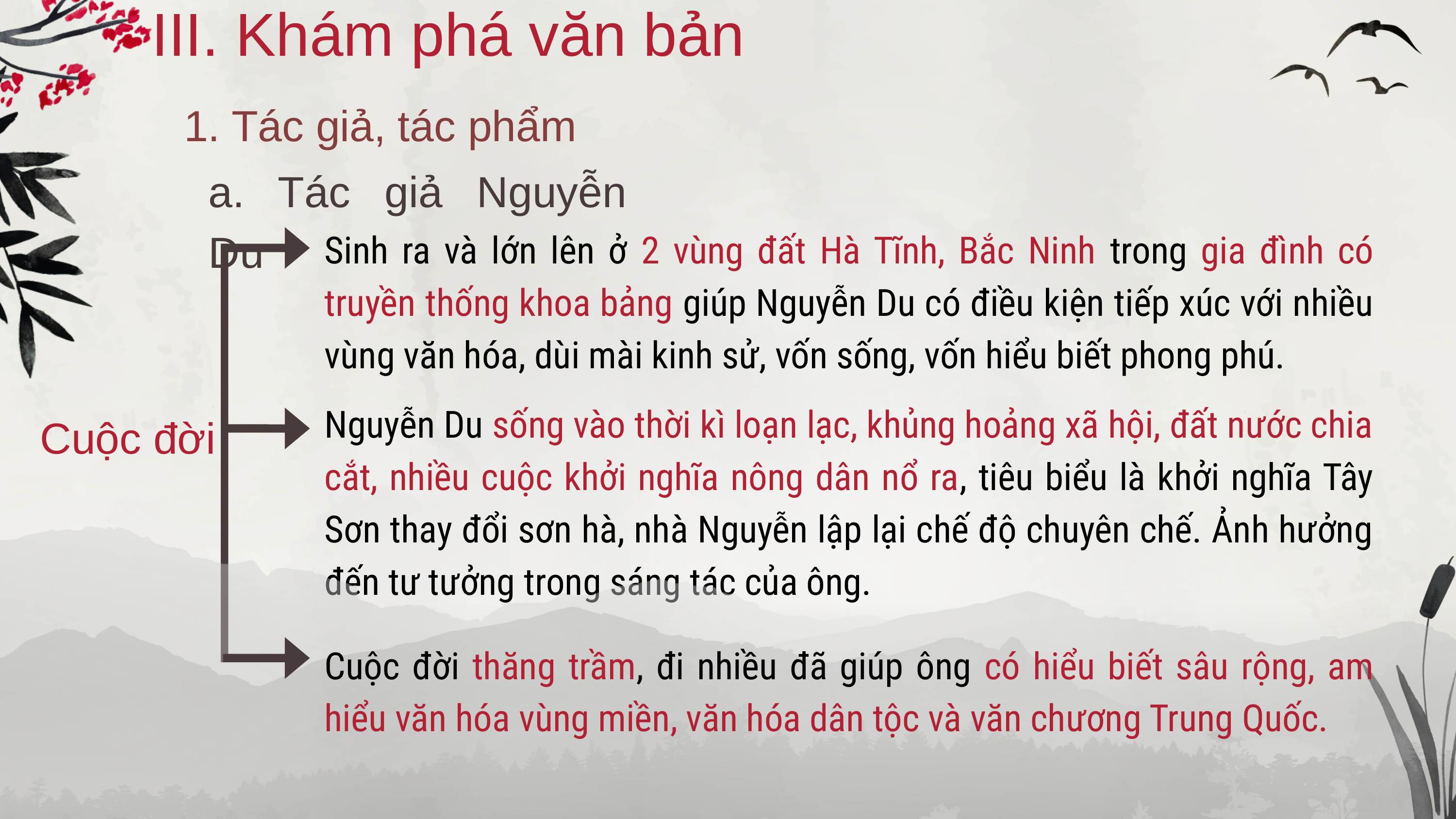

III. Khám phá văn bản

1. Tác giả, tác phẩm
a. Tác giả Nguyễn Du
Sinh ra và lớn lên ở 2 vùng đất Hà Tĩnh, Bắc Ninh trong gia đình có truyền thống khoa bảng giúp Nguyễn Du có điều kiện tiếp xúc với nhiều vùng văn hóa, dùi mài kinh sử, vốn sống, vốn hiểu biết phong phú.

Nguyễn Du sống vào thời kì loạn lạc, khủng hoảng xã hội, đất nước chia cắt, nhiều cuộc khởi nghĩa nông dân nổ ra, tiêu biểu là khởi nghĩa Tây Sơn thay đổi sơn hà, nhà Nguyễn lập lại chế độ chuyên chế. Ảnh hưởng đến tư tưởng trong sáng tác của ông.
Cuộc đời

Cuộc đời thăng trầm, đi nhiều đã giúp ông có hiểu biết sâu rộng, am hiểu văn hóa vùng miền, văn hóa dân tộc và văn chương Trung Quốc.